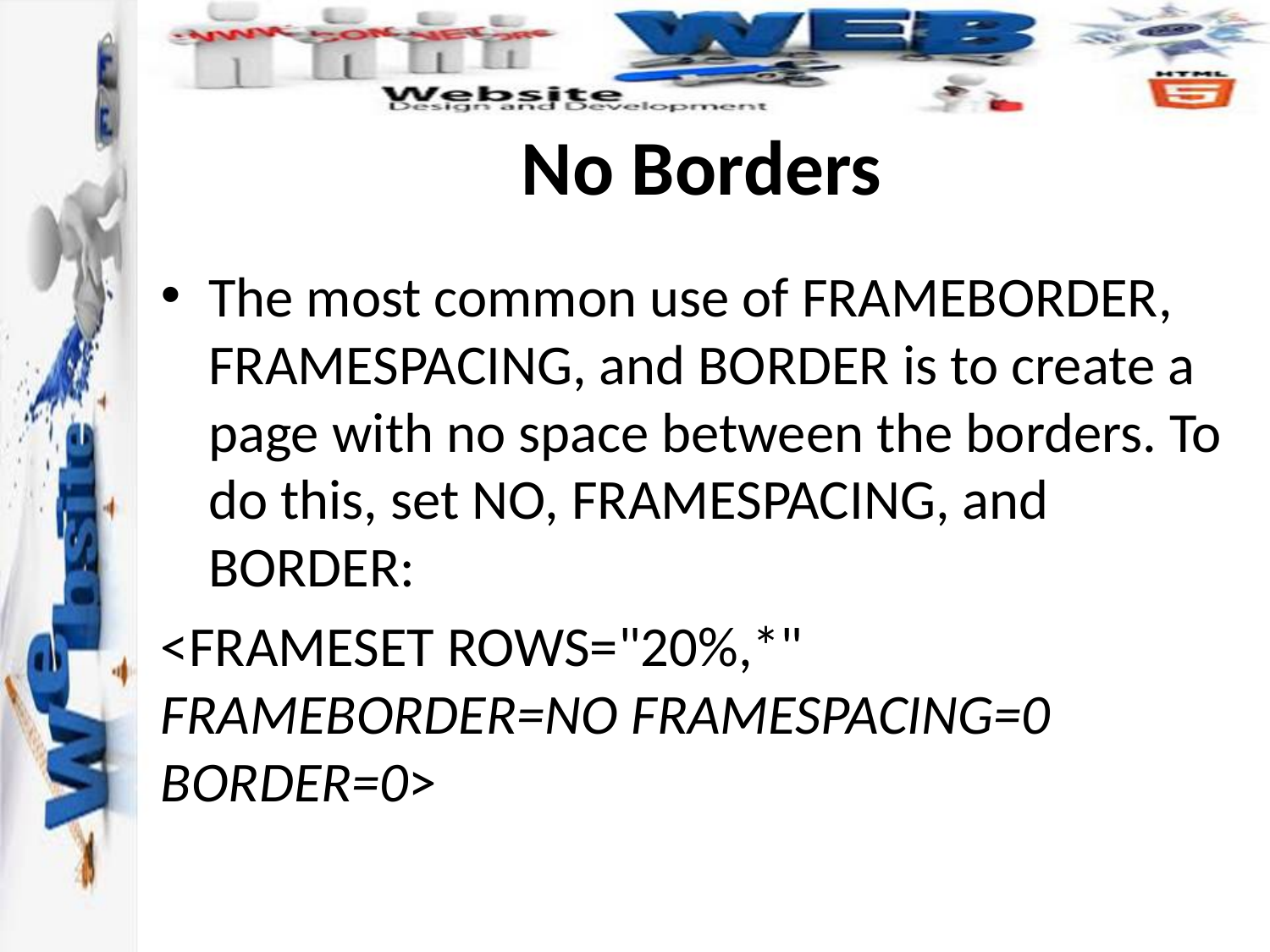

# No Borders
The most common use of FRAMEBORDER, FRAMESPACING, and BORDER is to create a page with no space between the borders. To do this, set NO, FRAMESPACING, and BORDER:
<FRAMESET ROWS="20%,*" FRAMEBORDER=NO FRAMESPACING=0 BORDER=0>